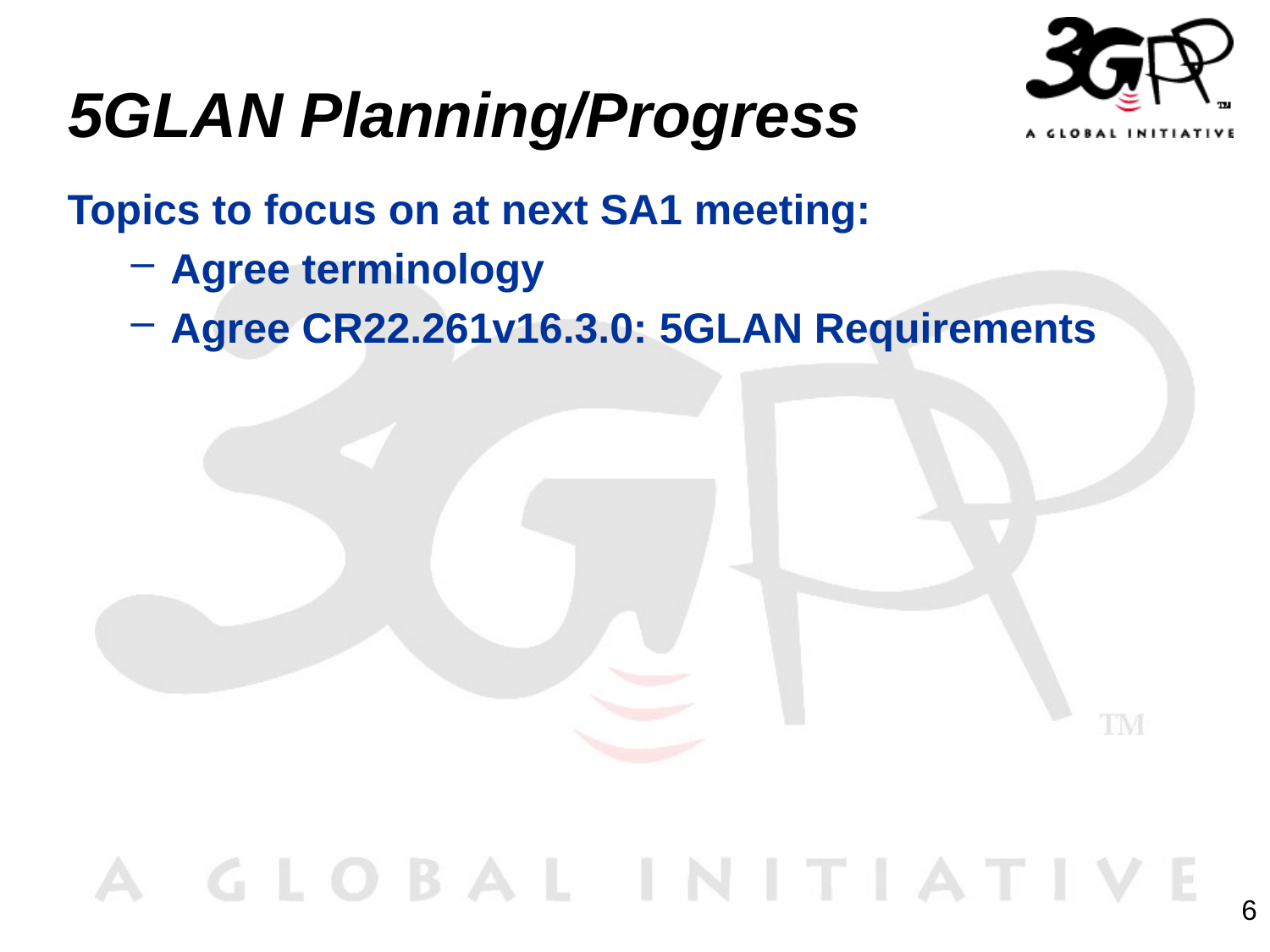

# 5GLAN Planning/Progress
Topics to focus on at next SA1 meeting:
Agree terminology
Agree CR22.261v16.3.0: 5GLAN Requirements
6